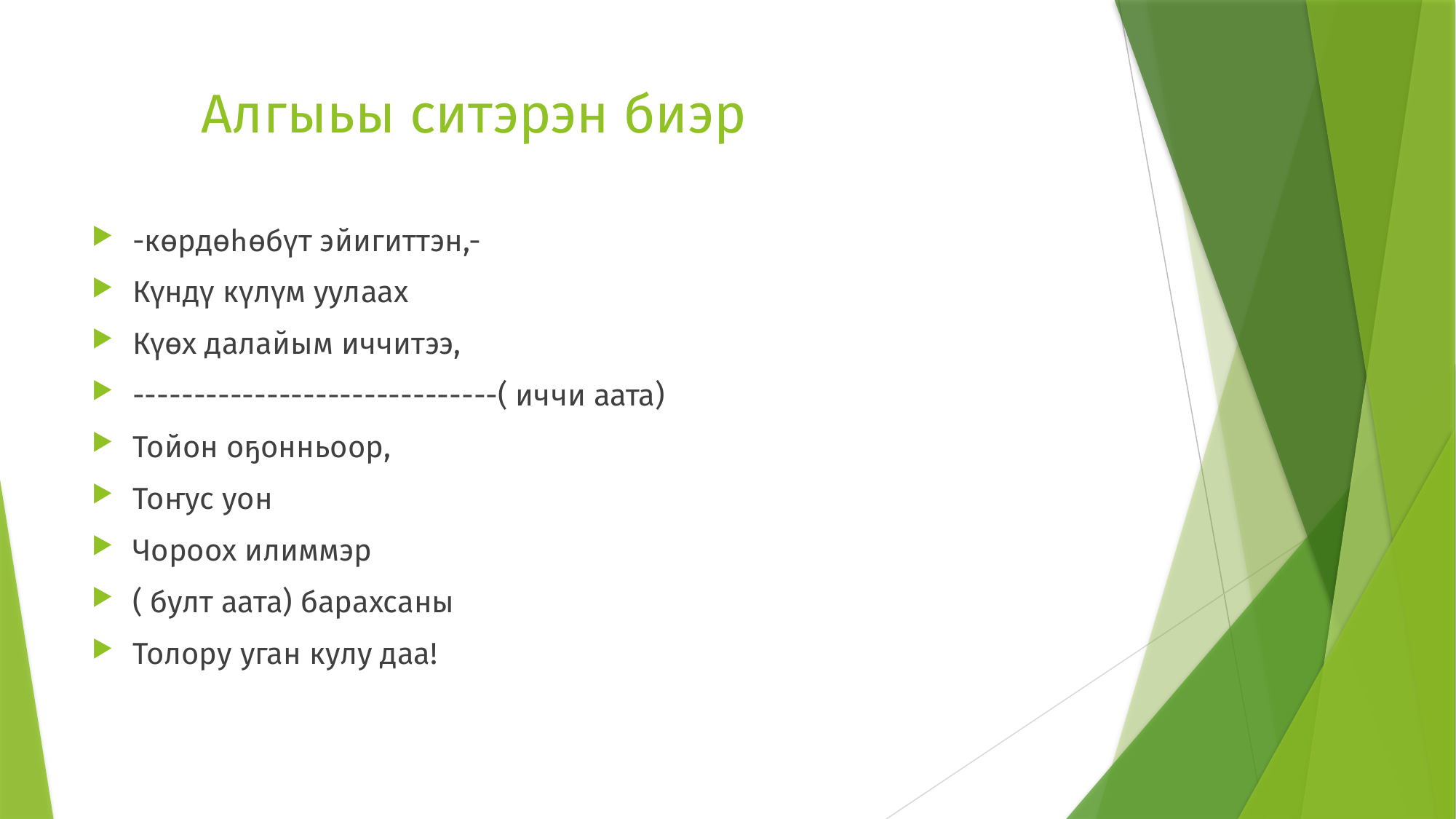

# Алгыьы ситэрэн биэр

-көрдөһөбүт эйигиттэн,-
Күндү күлүм уулаах
Күөх далайым иччитээ,
------------------------------( иччи аата)
Тойон оҕонньоор,
Тоҥус уон
Чороох илиммэр
( булт аата) барахсаны
Толору уган кулу даа!